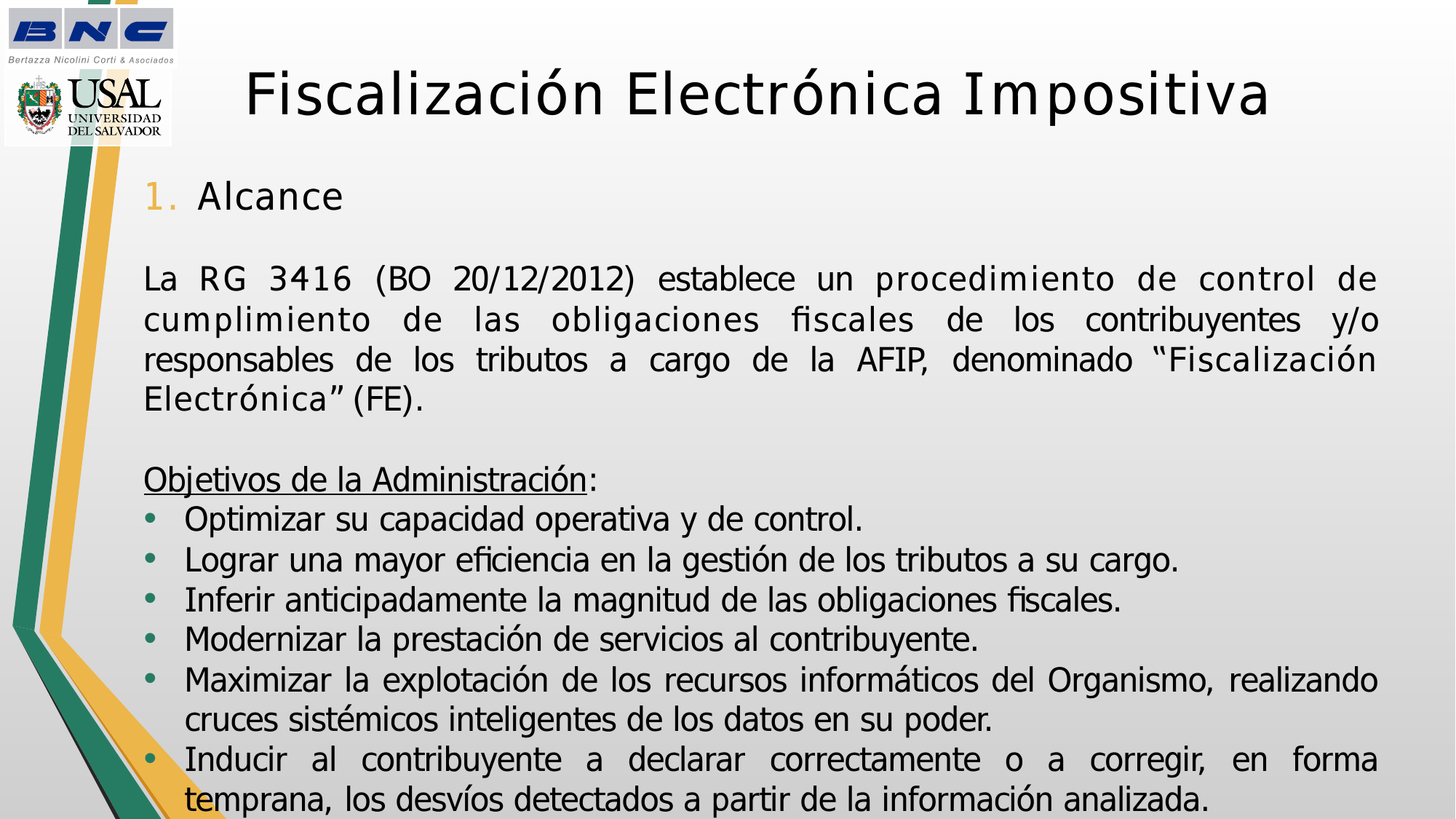

# Fiscalización Electrónica Impositiva
Alcance

La RG 3416 (BO 20/12/2012) establece un procedimiento de control de cumplimiento de las obligaciones fiscales de los contribuyentes y/o responsables de los tributos a cargo de la AFIP, denominado “Fiscalización Electrónica” (FE).

Objetivos de la Administración:
Optimizar su capacidad operativa y de control.
Lograr una mayor eficiencia en la gestión de los tributos a su cargo.
Inferir anticipadamente la magnitud de las obligaciones fiscales.
Modernizar la prestación de servicios al contribuyente.
Maximizar la explotación de los recursos informáticos del Organismo, realizando cruces sistémicos inteligentes de los datos en su poder.
Inducir al contribuyente a declarar correctamente o a corregir, en forma temprana, los desvíos detectados a partir de la información analizada.